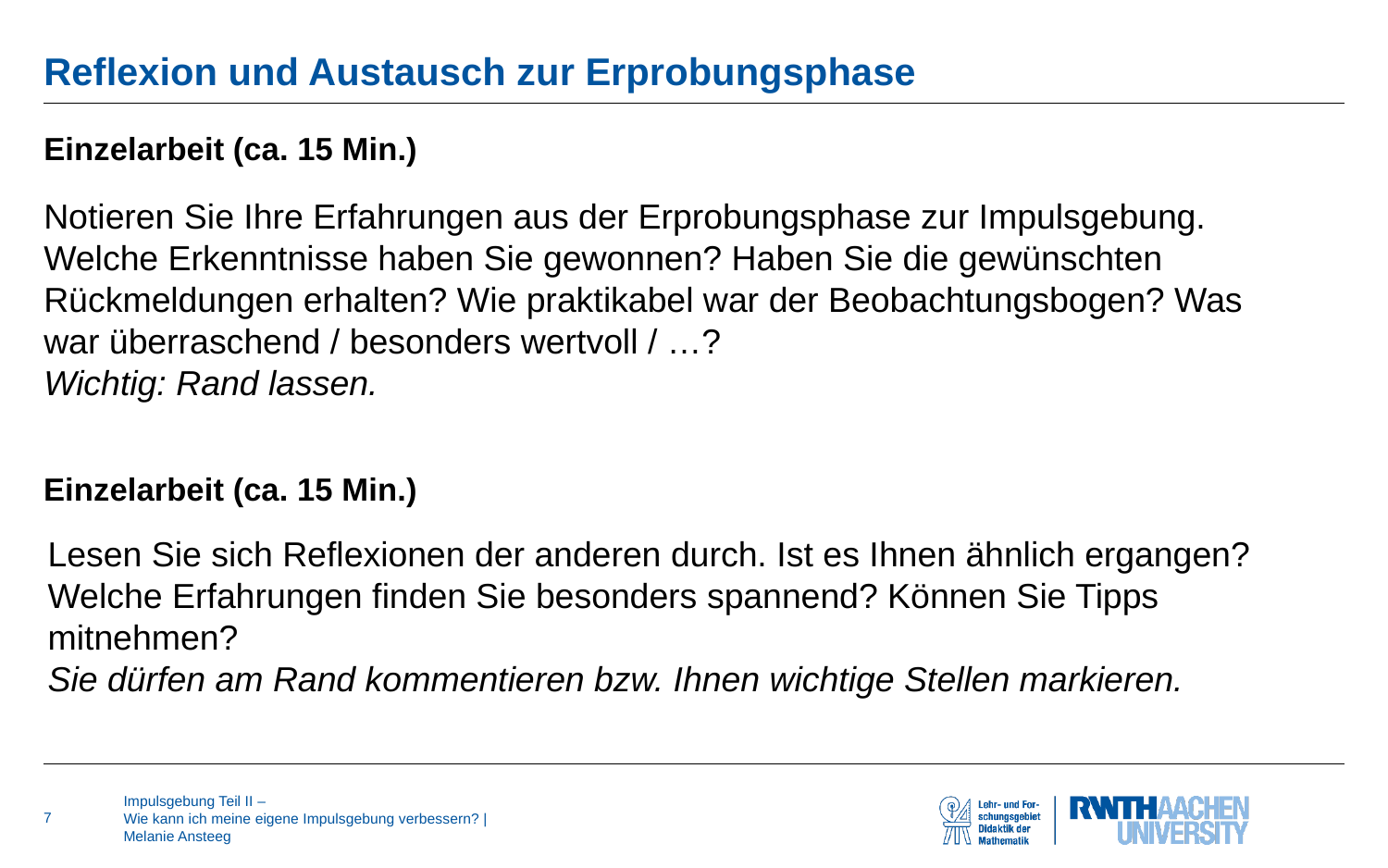

# Reflexion und Austausch zur Erprobungsphase
Einzelarbeit (ca. 15 Min.)
Notieren Sie Ihre Erfahrungen aus der Erprobungsphase zur Impulsgebung. Welche Erkenntnisse haben Sie gewonnen? Haben Sie die gewünschten Rückmeldungen erhalten? Wie praktikabel war der Beobachtungsbogen? Was war überraschend / besonders wertvoll / …?
Wichtig: Rand lassen.

Einzelarbeit (ca. 15 Min.)
Lesen Sie sich Reflexionen der anderen durch. Ist es Ihnen ähnlich ergangen? Welche Erfahrungen finden Sie besonders spannend? Können Sie Tipps mitnehmen?
Sie dürfen am Rand kommentieren bzw. Ihnen wichtige Stellen markieren.